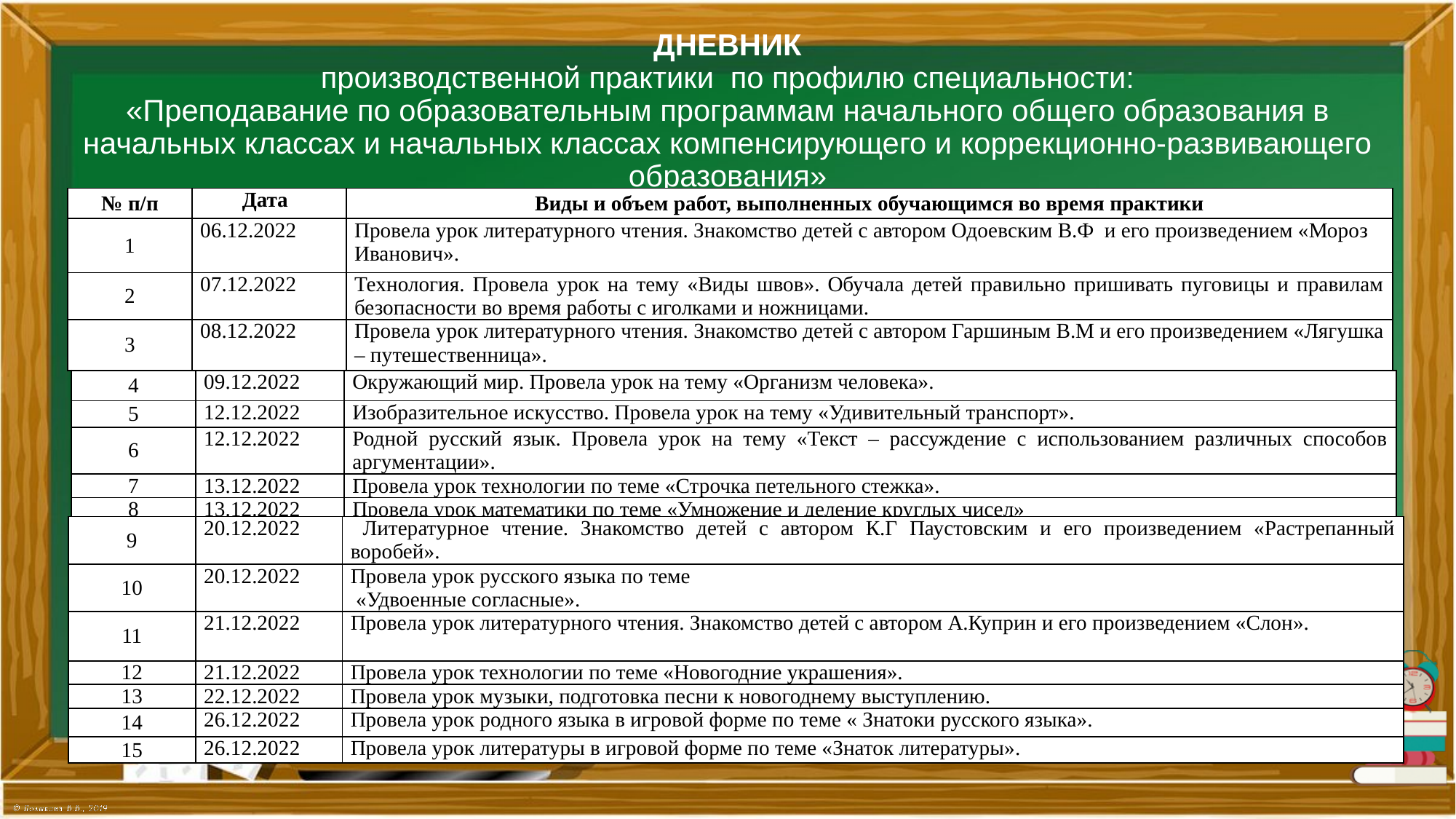

# ДНЕВНИК производственной практики  по профилю специальности: «Преподавание по образовательным программам начального общего образования в начальных классах и начальных классах компенсирующего и коррекционно-развивающего образования»
| № п/п | Дата | Виды и объем работ, выполненных обучающимся во время практики |
| --- | --- | --- |
| 1 | 06.12.2022 | Провела урок литературного чтения. Знакомство детей с автором Одоевским В.Ф и его произведением «Мороз Иванович». |
| 2 | 07.12.2022 | Технология. Провела урок на тему «Виды швов». Обучала детей правильно пришивать пуговицы и правилам безопасности во время работы с иголками и ножницами. |
| 3 | 08.12.2022 | Провела урок литературного чтения. Знакомство детей с автором Гаршиным В.М и его произведением «Лягушка – путешественница». |
| 4 | 09.12.2022 | Окружающий мир. Провела урок на тему «Организм человека». |
| --- | --- | --- |
| 5 | 12.12.2022 | Изобразительное искусство. Провела урок на тему «Удивительный транспорт». |
| 6 | 12.12.2022 | Родной русский язык. Провела урок на тему «Текст – рассуждение с использованием различных способов аргументации». |
| 7 | 13.12.2022 | Провела урок технологии по теме «Строчка петельного стежка». |
| 8 | 13.12.2022 | Провела урок математики по теме «Умножение и деление круглых чисел» |
| 9 | 20.12.2022 | Литературное чтение. Знакомство детей с автором К.Г Паустовским и его произведением «Растрепанный воробей». |
| --- | --- | --- |
| 10 | 20.12.2022 | Провела урок русского языка по теме «Удвоенные согласные». |
| 11 | 21.12.2022 | Провела урок литературного чтения. Знакомство детей с автором А.Куприн и его произведением «Слон». |
| 12 | 21.12.2022 | Провела урок технологии по теме «Новогодние украшения». |
| 13 | 22.12.2022 | Провела урок музыки, подготовка песни к новогоднему выступлению. |
| 14 | 26.12.2022 | Провела урок родного языка в игровой форме по теме « Знатоки русского языка». |
| 15 | 26.12.2022 | Провела урок литературы в игровой форме по теме «Знаток литературы». |